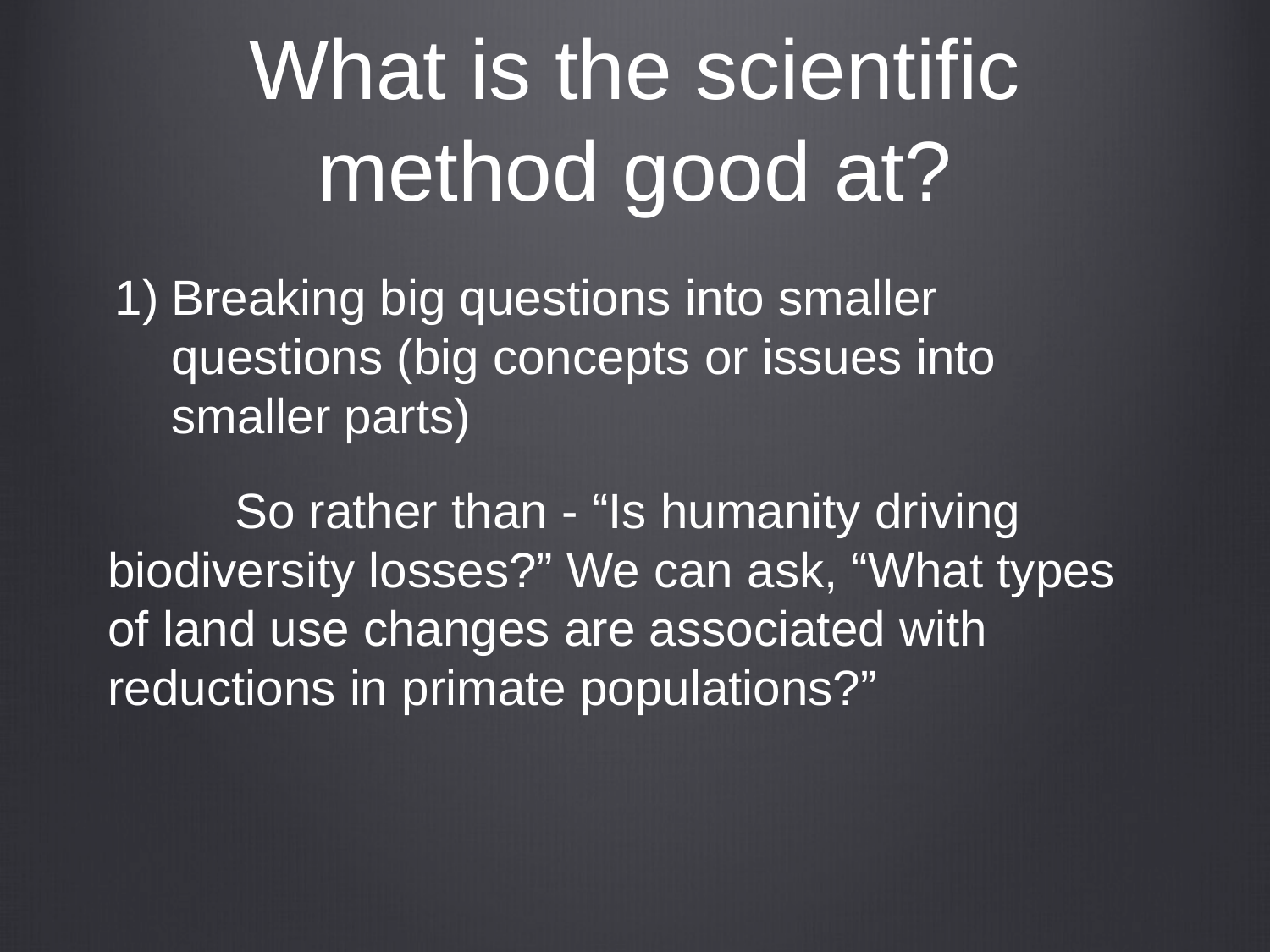

# What is the scientific method good at?
Breaking big questions into smaller questions (big concepts or issues into smaller parts)
	So rather than - “Is humanity driving biodiversity losses?” We can ask, “What types of land use changes are associated with reductions in primate populations?”